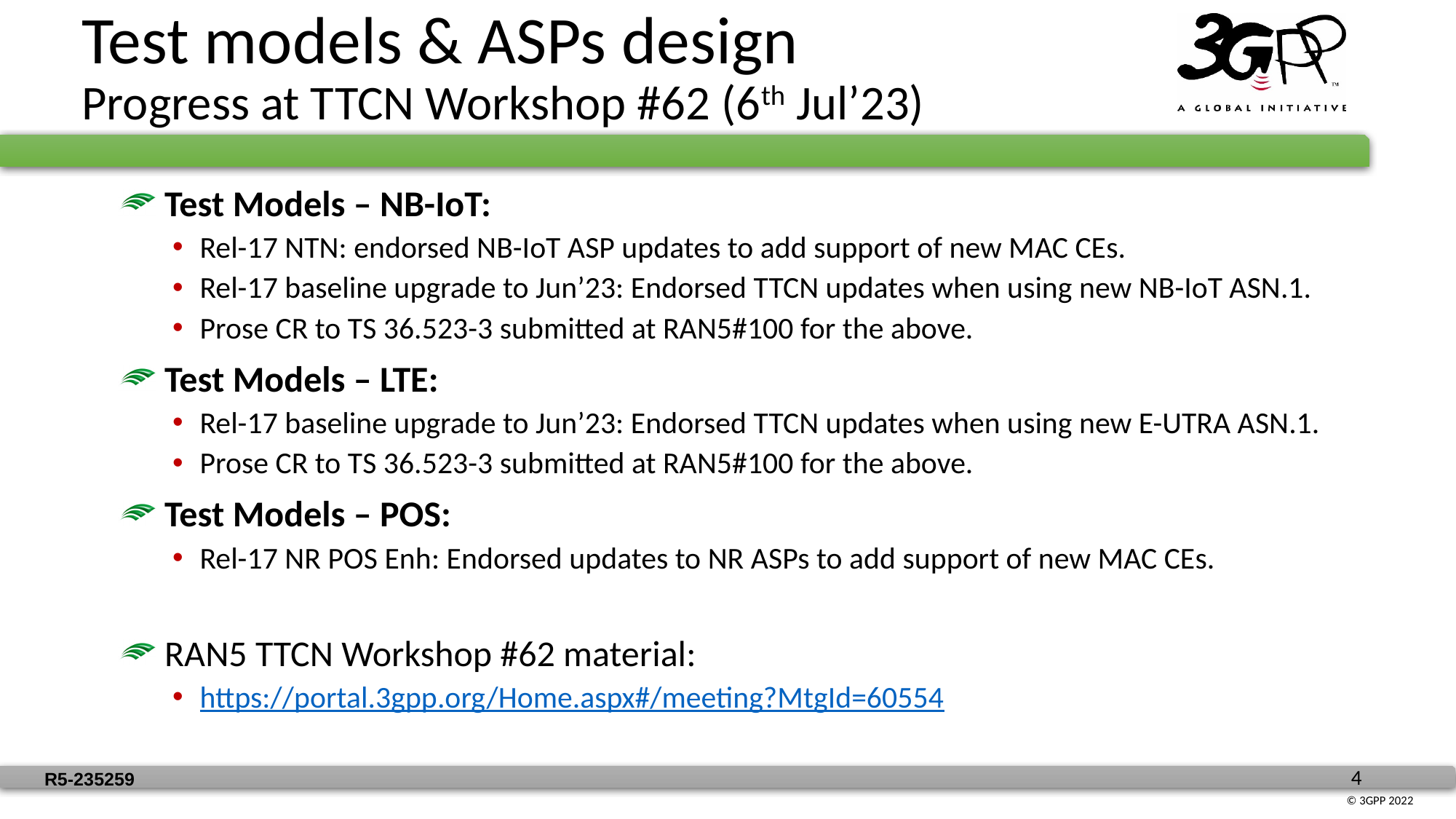

Test models & ASPs design
Progress at TTCN Workshop #62 (6th Jul’23)
 Test Models – NB-IoT:
Rel-17 NTN: endorsed NB-IoT ASP updates to add support of new MAC CEs.
Rel-17 baseline upgrade to Jun’23: Endorsed TTCN updates when using new NB-IoT ASN.1.
Prose CR to TS 36.523-3 submitted at RAN5#100 for the above.
 Test Models – LTE:
Rel-17 baseline upgrade to Jun’23: Endorsed TTCN updates when using new E-UTRA ASN.1.
Prose CR to TS 36.523-3 submitted at RAN5#100 for the above.
 Test Models – POS:
Rel-17 NR POS Enh: Endorsed updates to NR ASPs to add support of new MAC CEs.

 RAN5 TTCN Workshop #62 material:
https://portal.3gpp.org/Home.aspx#/meeting?MtgId=60554